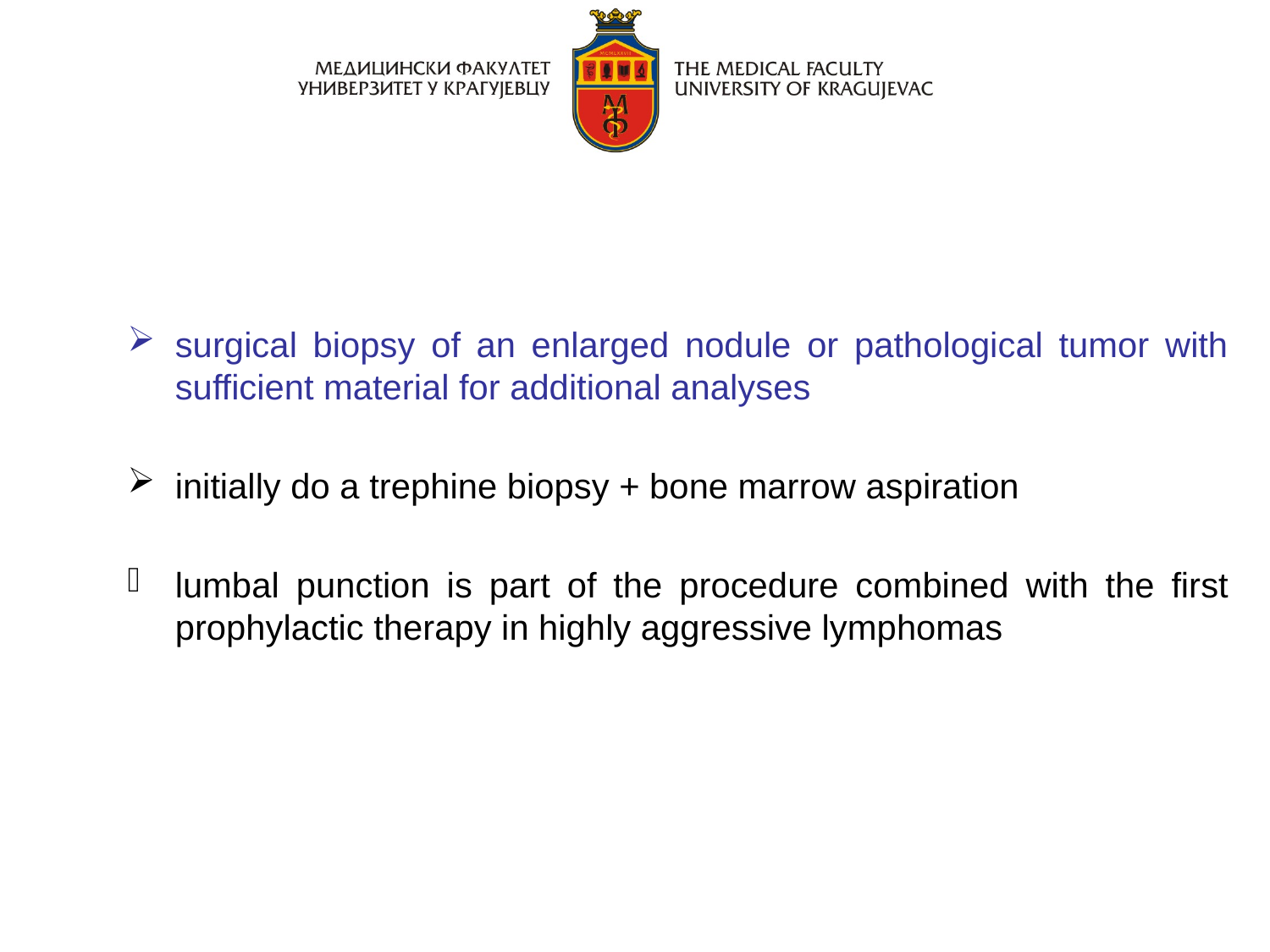

surgical biopsy of an enlarged nodule or pathological tumor with sufficient material for additional analyses

initially do a trephine biopsy + bone marrow aspiration

lumbal punction is part of the procedure combined with the first prophylactic therapy in highly aggressive lymphomas